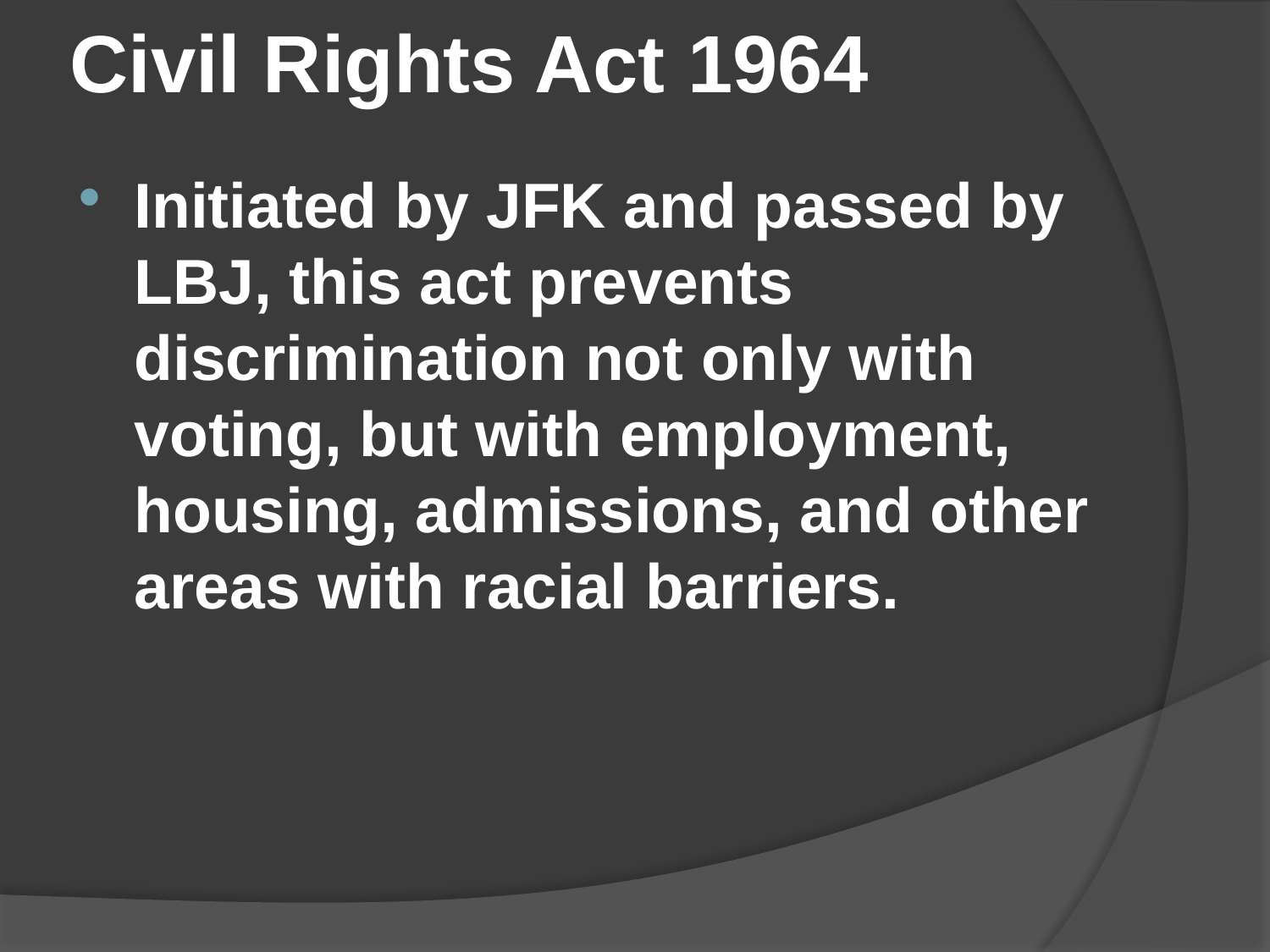

# Civil Rights Act 1964
Initiated by JFK and passed by LBJ, this act prevents discrimination not only with voting, but with employment, housing, admissions, and other areas with racial barriers.